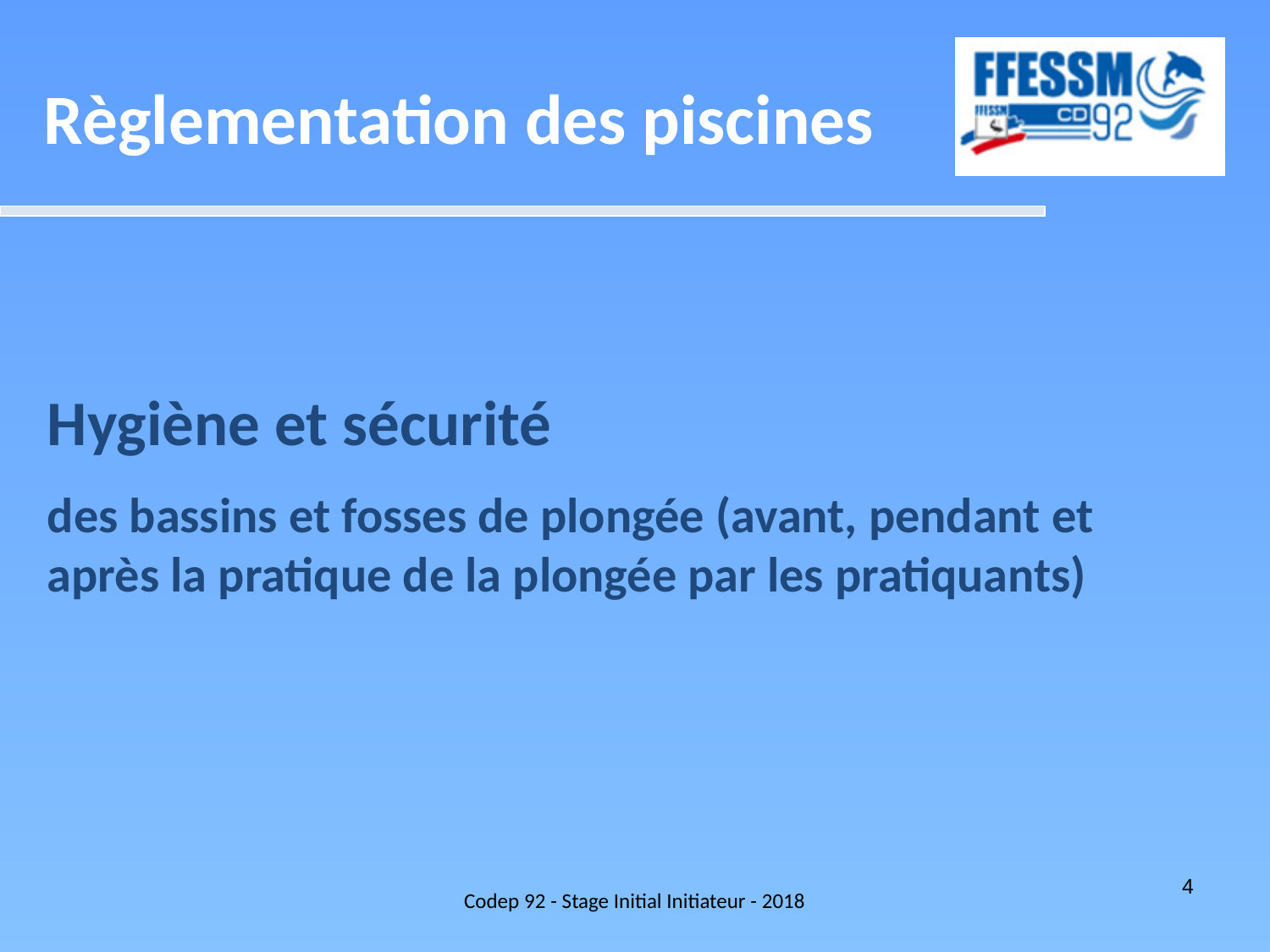

Règlementation des piscines
Hygiène et sécurité
des bassins et fosses de plongée (avant, pendant et après la pratique de la plongée par les pratiquants)

Codep 92 - Stage Initial Initiateur - 2018
4